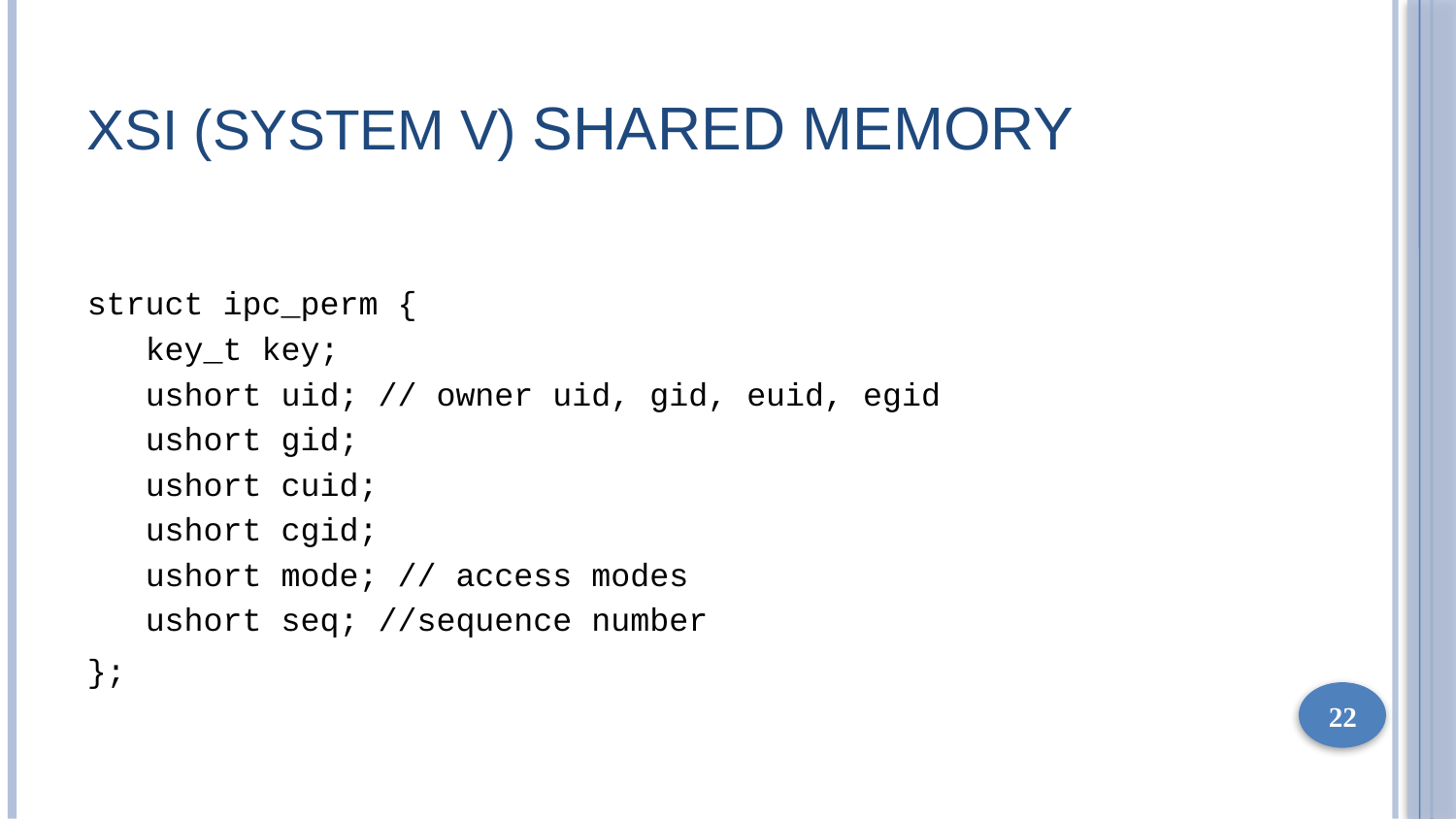

# XSI (System V) Shared Memory
struct ipc_perm {
key_t key;
ushort uid; // owner uid, gid, euid, egid
ushort gid;
ushort cuid;
ushort cgid;
ushort mode; // access modes
ushort seq; //sequence number
};
22